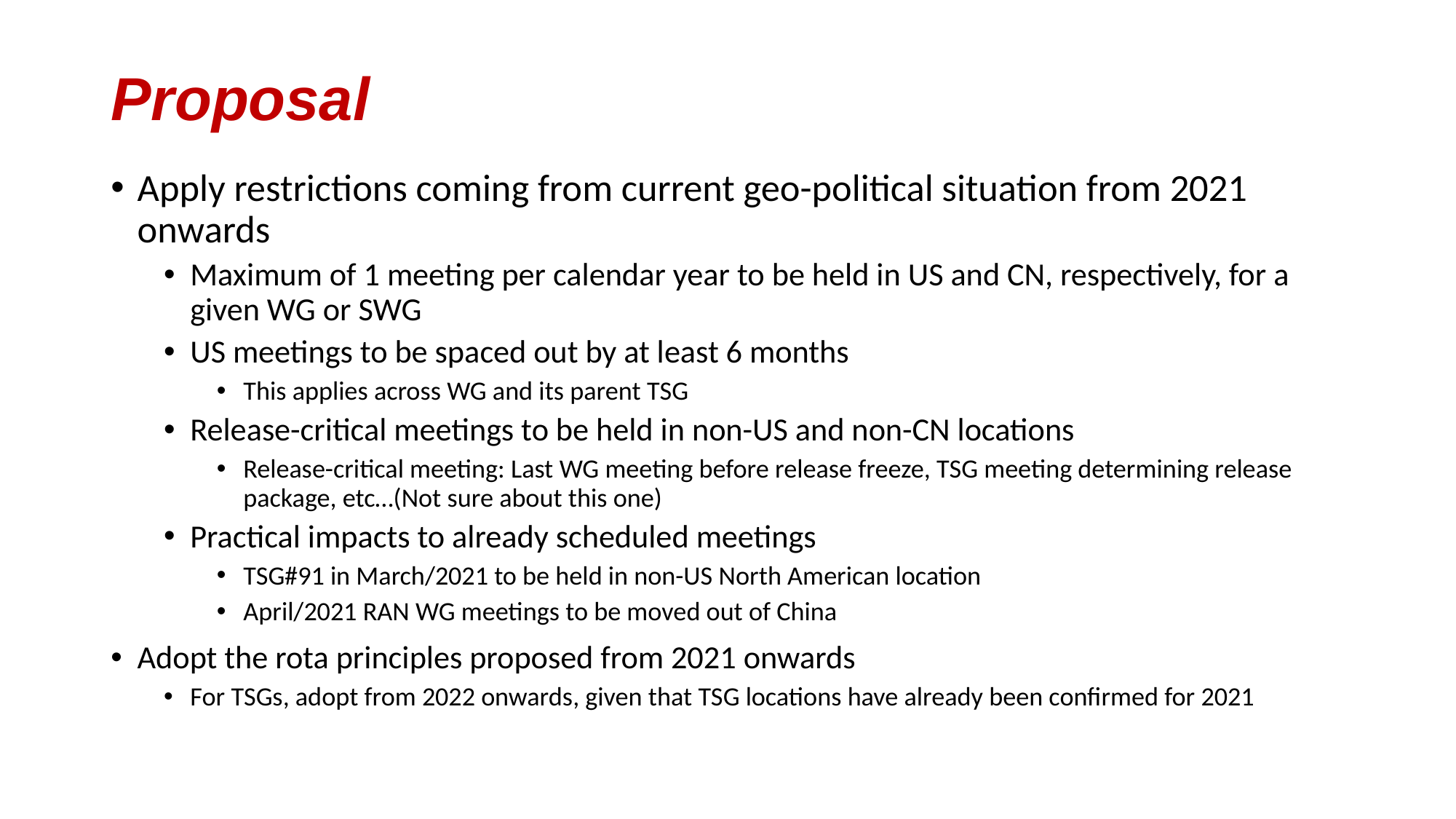

# Proposal
Apply restrictions coming from current geo-political situation from 2021 onwards
Maximum of 1 meeting per calendar year to be held in US and CN, respectively, for a given WG or SWG
US meetings to be spaced out by at least 6 months
This applies across WG and its parent TSG
Release-critical meetings to be held in non-US and non-CN locations
Release-critical meeting: Last WG meeting before release freeze, TSG meeting determining release package, etc…(Not sure about this one)
Practical impacts to already scheduled meetings
TSG#91 in March/2021 to be held in non-US North American location
April/2021 RAN WG meetings to be moved out of China
Adopt the rota principles proposed from 2021 onwards
For TSGs, adopt from 2022 onwards, given that TSG locations have already been confirmed for 2021